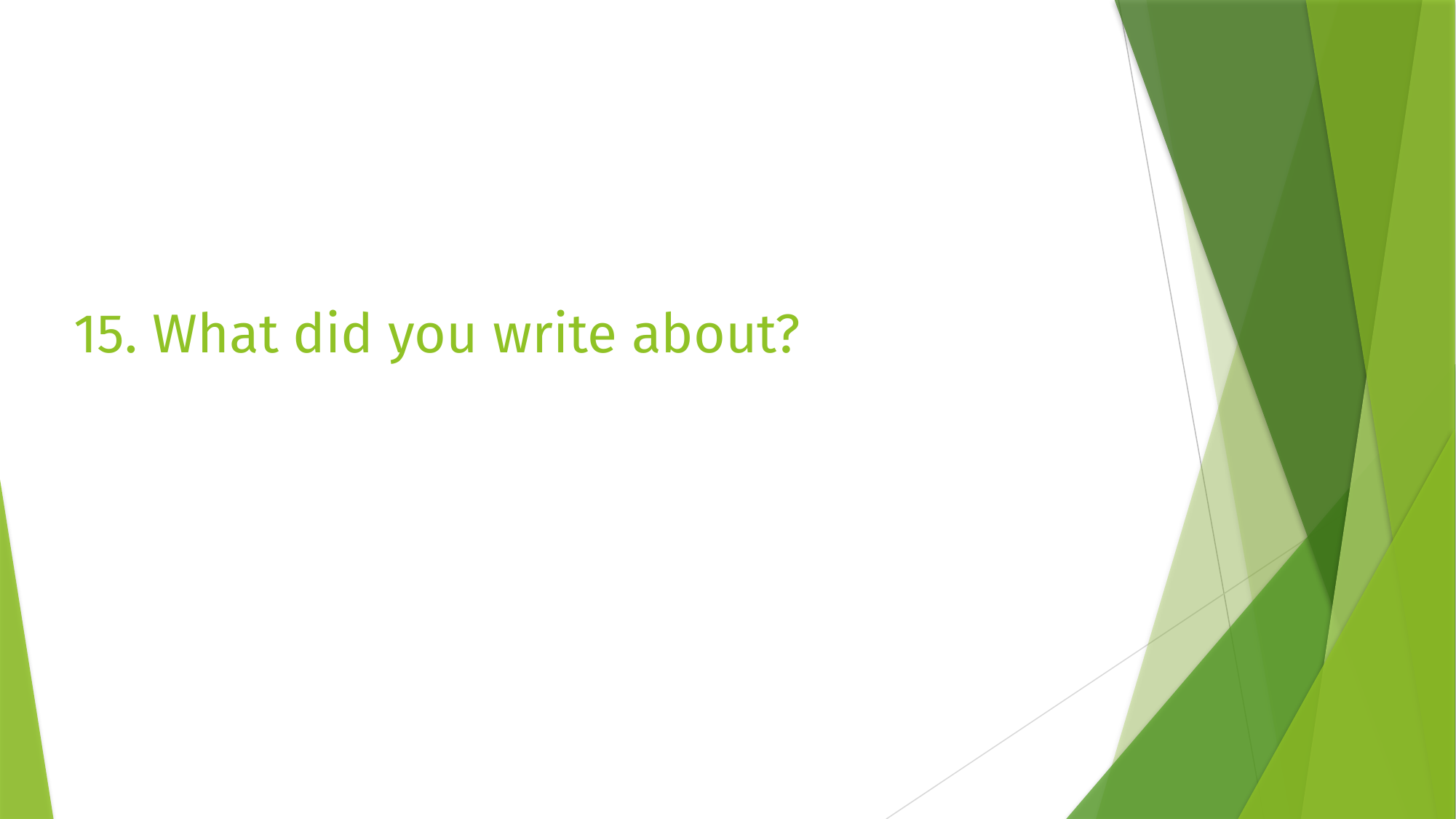

# 15. What did you write about?